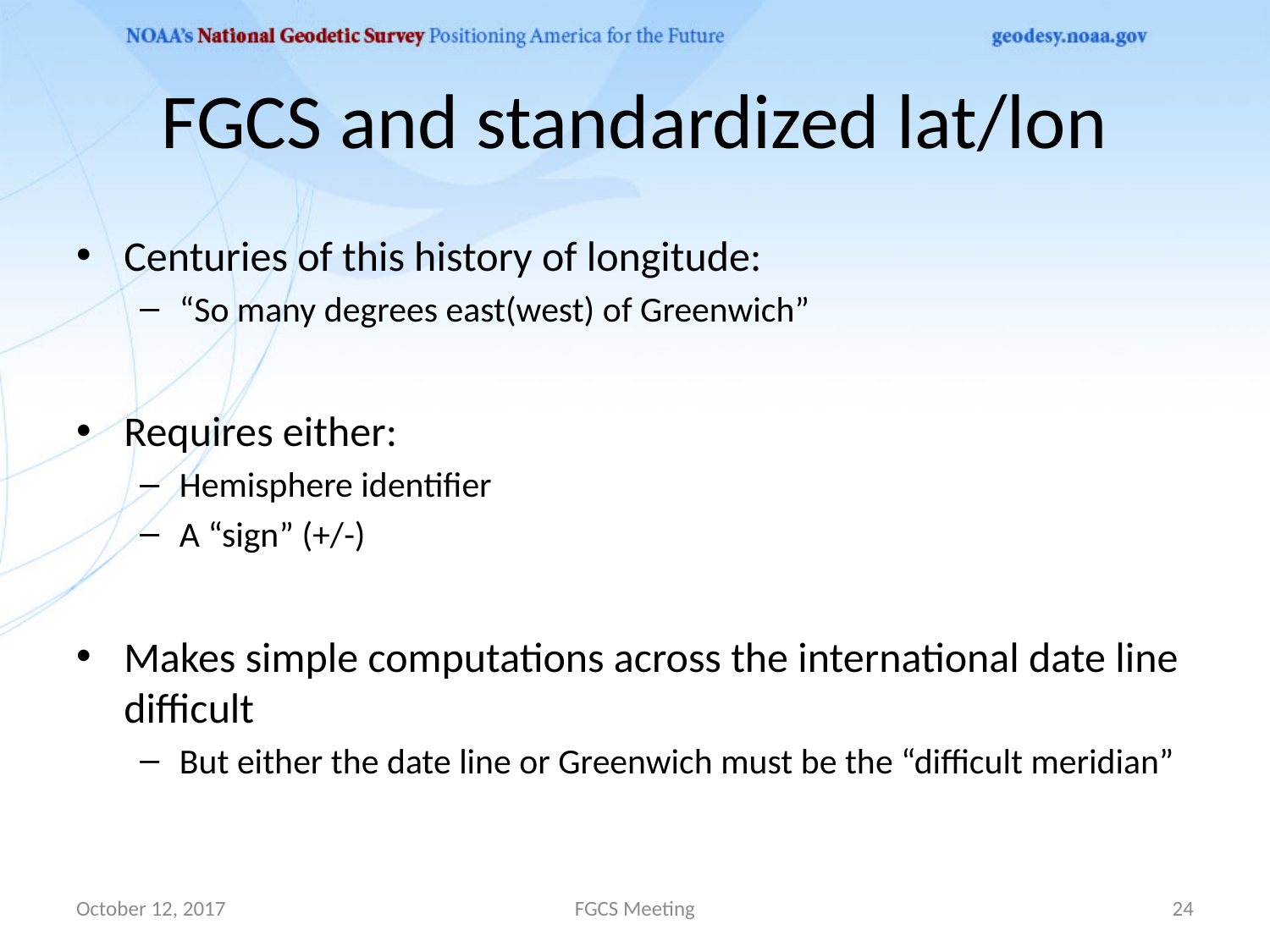

# FGCS and standardized lat/lon
Centuries of this history of longitude:
“So many degrees east(west) of Greenwich”

Requires either:
Hemisphere identifier
A “sign” (+/-)

Makes simple computations across the international date line difficult
But either the date line or Greenwich must be the “difficult meridian”

October 12, 2017
FGCS Meeting
24